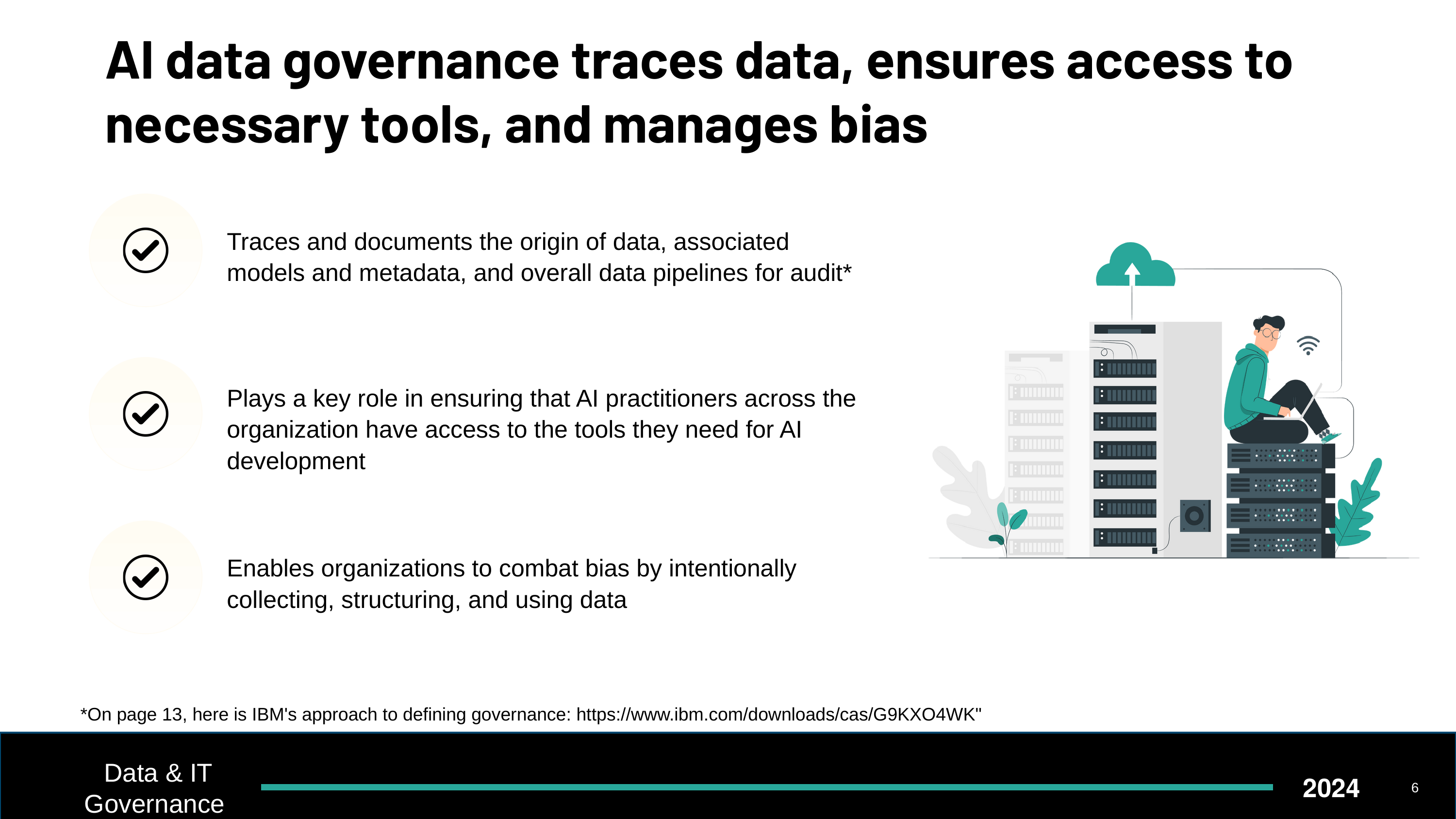

# AI data governance traces data, ensures access to necessary tools, and manages bias

Traces and documents the origin of data, associated models and metadata, and overall data pipelines for audit*

Plays a key role in ensuring that AI practitioners across the organization have access to the tools they need for AI development

Enables organizations to combat bias by intentionally collecting, structuring, and using data
*On page 13, here is IBM's approach to defining governance: https://www.ibm.com/downloads/cas/G9KXO4WK"